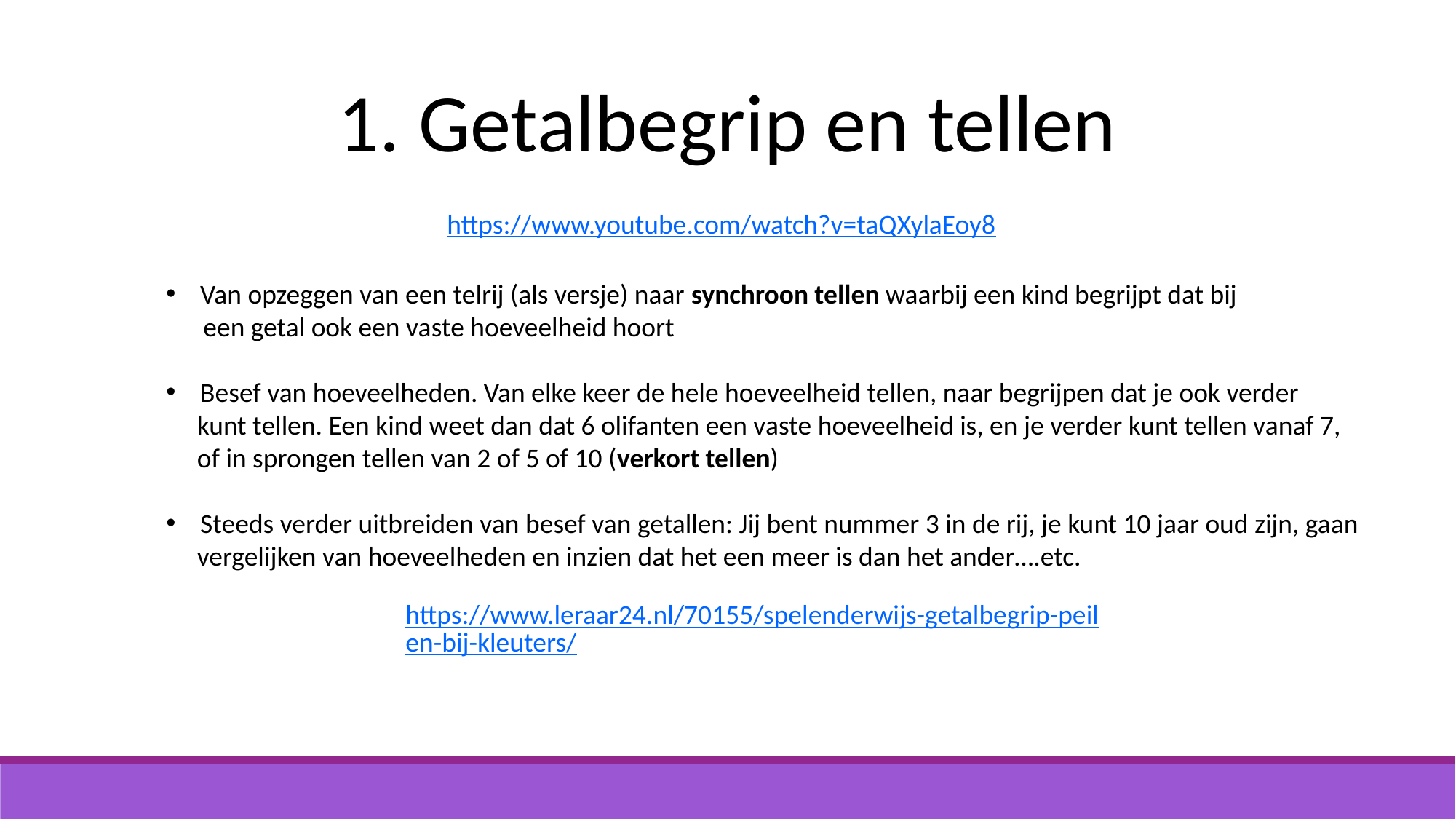

1. Getalbegrip en tellen
https://www.youtube.com/watch?v=taQXylaEoy8

Van opzeggen van een telrij (als versje) naar synchroon tellen waarbij een kind begrijpt dat bij
      een getal ook een vaste hoeveelheid hoort

Besef van hoeveelheden. Van elke keer de hele hoeveelheid tellen, naar begrijpen dat je ook verder
     kunt tellen. Een kind weet dan dat 6 olifanten een vaste hoeveelheid is, en je verder kunt tellen vanaf 7,
     of in sprongen tellen van 2 of 5 of 10 (verkort tellen)

Steeds verder uitbreiden van besef van getallen: Jij bent nummer 3 in de rij, je kunt 10 jaar oud zijn, gaan
     vergelijken van hoeveelheden en inzien dat het een meer is dan het ander….etc.
https://www.leraar24.nl/70155/spelenderwijs-getalbegrip-peilen-bij-kleuters/